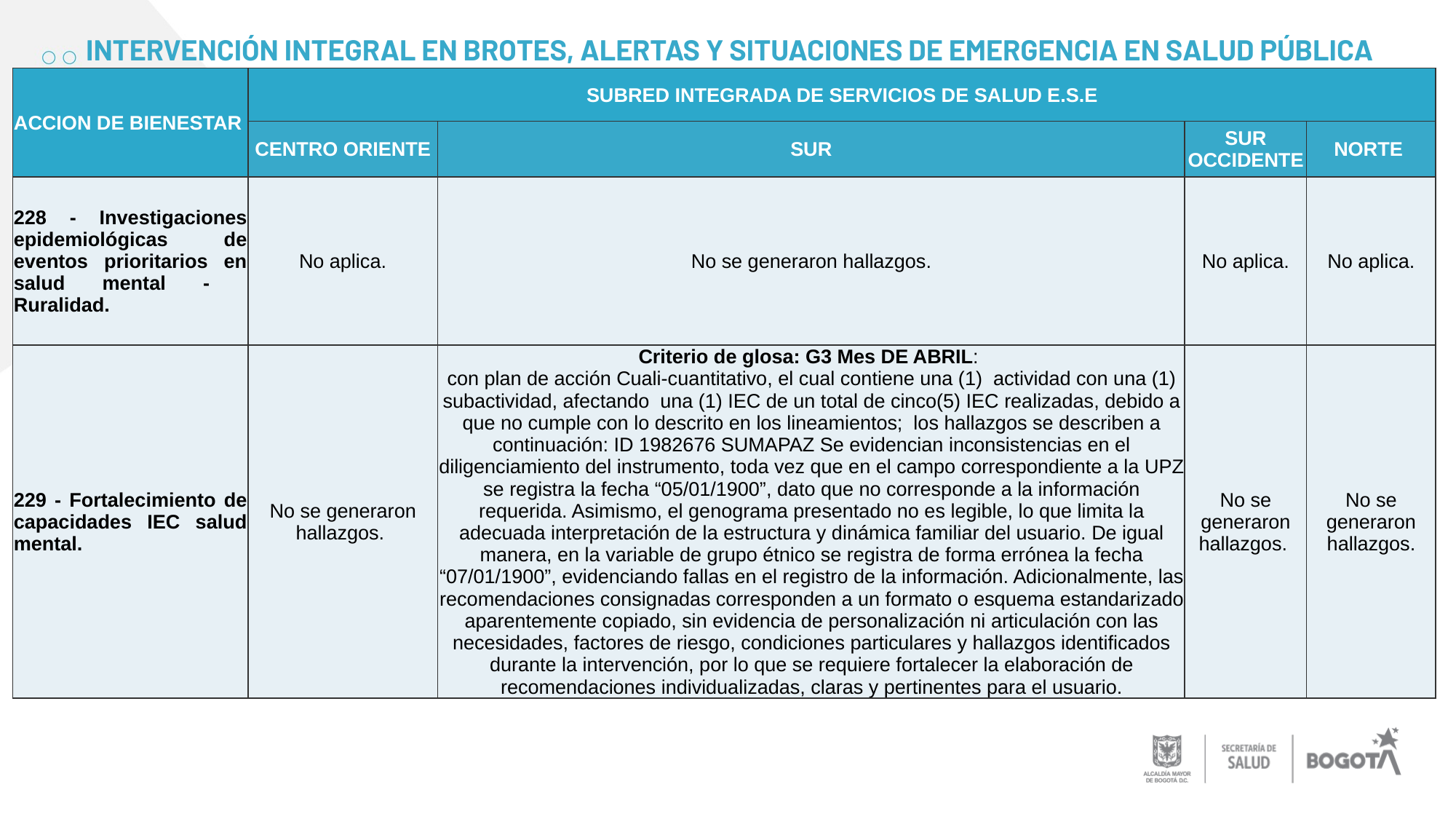

# INTERVENCIÓN INTEGRAL EN BROTES, ALERTAS Y SITUACIONES DE EMERGENCIA EN SALUD PÚBLICA
| ACCION DE BIENESTAR | SUBRED INTEGRADA DE SERVICIOS DE SALUD E.S.E |  |  |  |
| --- | --- | --- | --- | --- |
|  | CENTRO ORIENTE | SUR | SUR OCCIDENTE | NORTE |
| 228 - Investigaciones epidemiológicas de eventos prioritarios en salud mental - Ruralidad. | No aplica. | No se generaron hallazgos. | No aplica. | No aplica. |
| 229 - Fortalecimiento de capacidades IEC salud mental. | No se generaron hallazgos. | Criterio de glosa: G3 Mes DE ABRIL: con plan de acción Cuali-cuantitativo, el cual contiene una (1) actividad con una (1) subactividad, afectando una (1) IEC de un total de cinco(5) IEC realizadas, debido a que no cumple con lo descrito en los lineamientos; los hallazgos se describen a continuación: ID 1982676 SUMAPAZ Se evidencian inconsistencias en el diligenciamiento del instrumento, toda vez que en el campo correspondiente a la UPZ se registra la fecha “05/01/1900”, dato que no corresponde a la información requerida. Asimismo, el genograma presentado no es legible, lo que limita la adecuada interpretación de la estructura y dinámica familiar del usuario. De igual manera, en la variable de grupo étnico se registra de forma errónea la fecha “07/01/1900”, evidenciando fallas en el registro de la información. Adicionalmente, las recomendaciones consignadas corresponden a un formato o esquema estandarizado aparentemente copiado, sin evidencia de personalización ni articulación con las necesidades, factores de riesgo, condiciones particulares y hallazgos identificados durante la intervención, por lo que se requiere fortalecer la elaboración de recomendaciones individualizadas, claras y pertinentes para el usuario. | No se generaron hallazgos. | No se generaron hallazgos. |